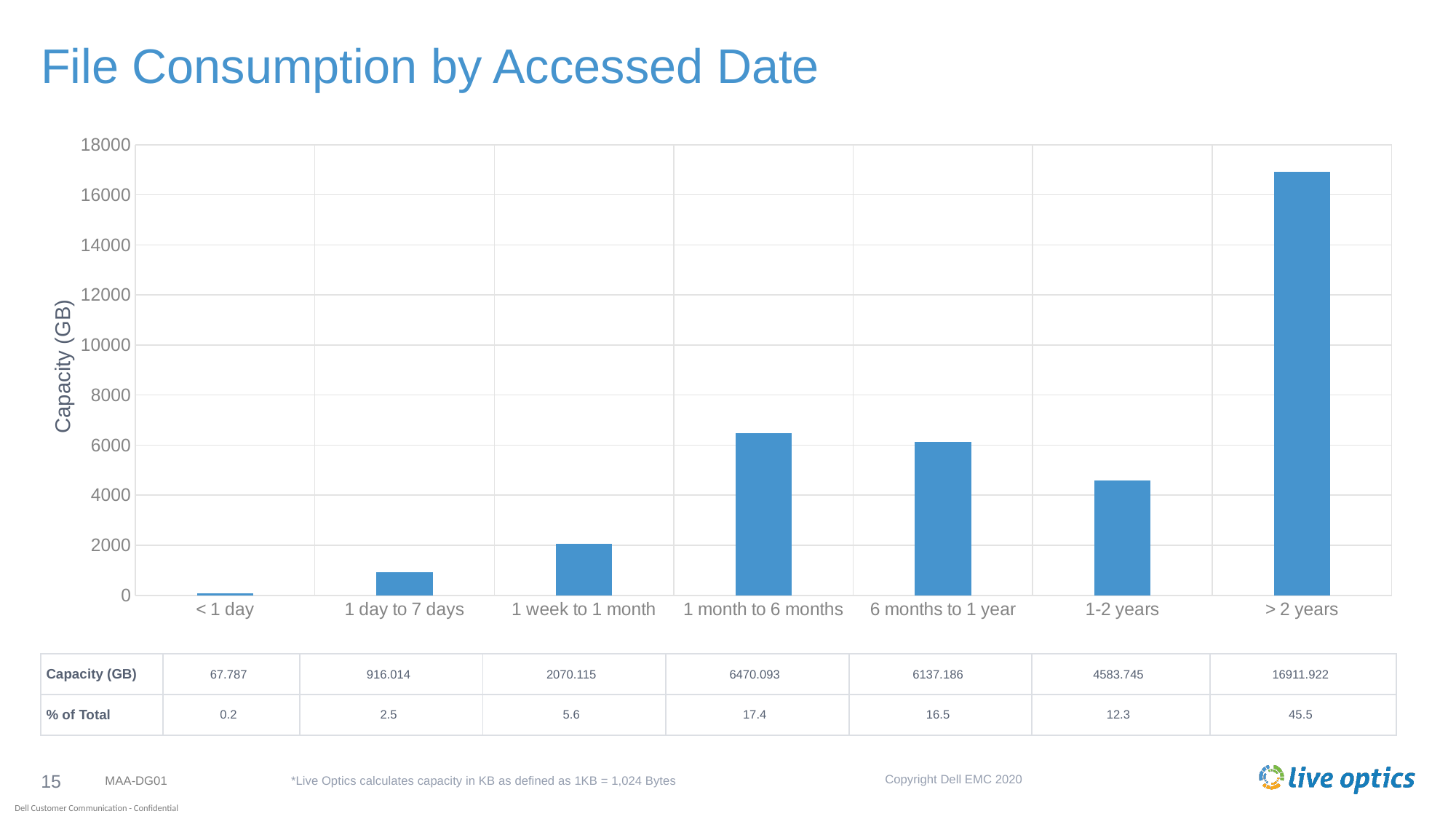

# File Consumption by Accessed Date

### Chart

| Category | Size (GB) |
|---|---|
| < 1 day | 67.787 |
| 1 day to 7 days | 916.014 |
| 1 week to 1 month | 2070.115 |
| 1 month to 6 months | 6470.093 |
| 6 months to 1 year | 6137.186 |
| 1-2 years | 4583.745 |
| > 2 years | 16911.922 |
Capacity (GB)
| Capacity (GB) | 67.787 | 916.014 | 2070.115 | 6470.093 | 6137.186 | 4583.745 | 16911.922 |
| --- | --- | --- | --- | --- | --- | --- | --- |
| % of Total | 0.2 | 2.5 | 5.6 | 17.4 | 16.5 | 12.3 | 45.5 |